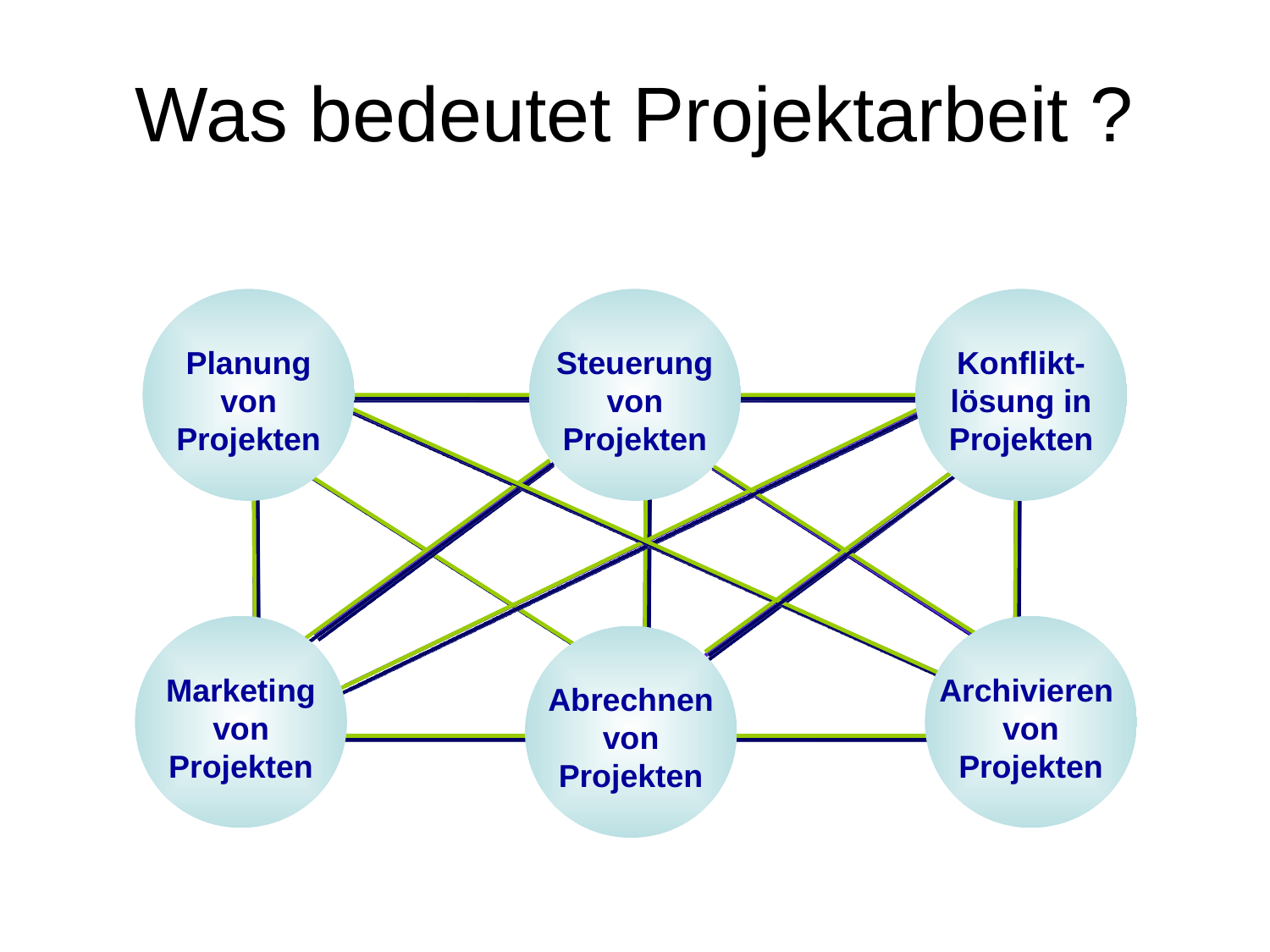

Was bedeutet Projektarbeit ?
Planung
von
Projekten
Steuerung
von
Projekten
Konflikt-
lösung in
Projekten

Marketing
von
Projekten
Archivieren
von
Projekten
Abrechnen
von
Projekten